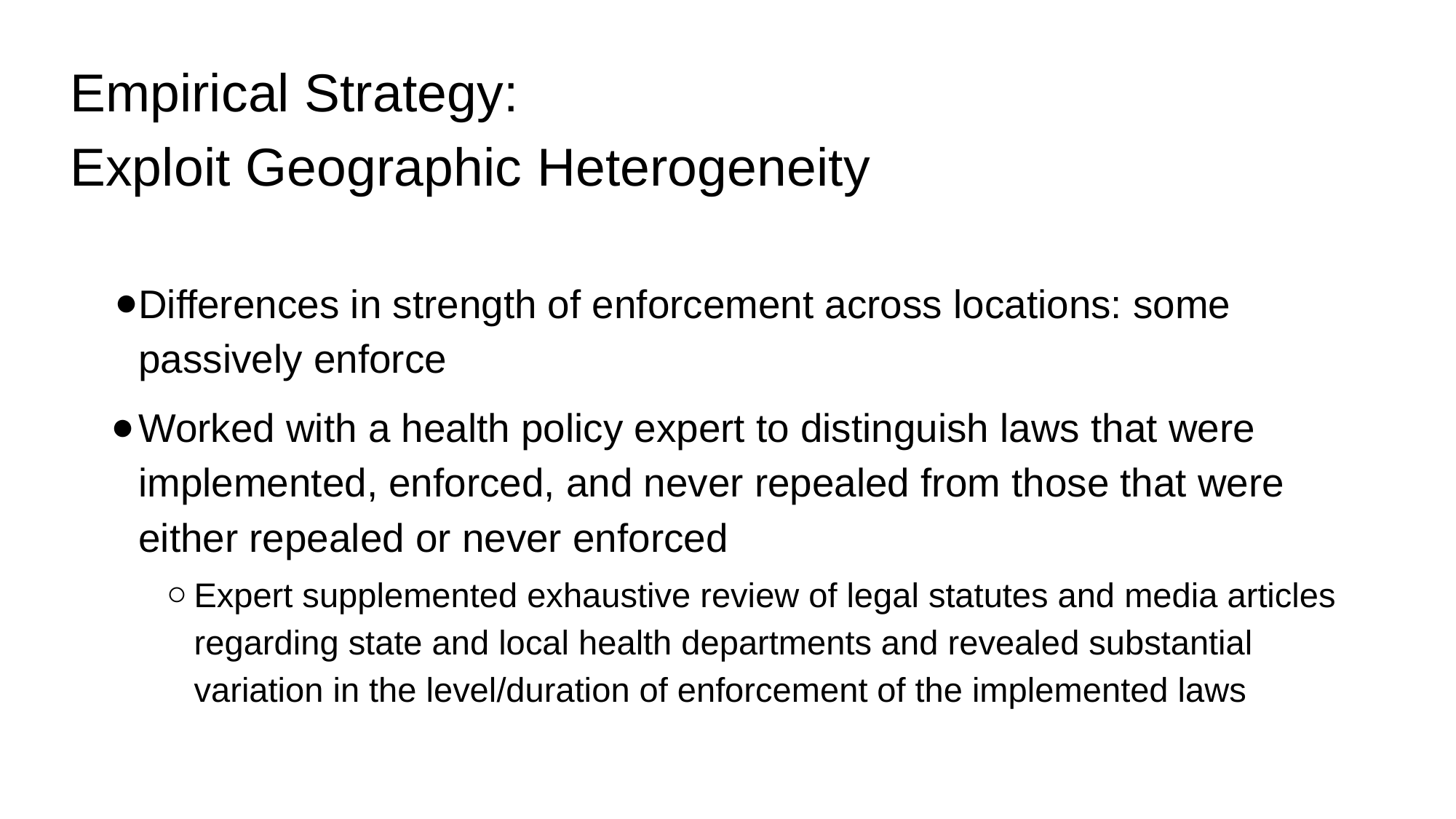

# Empirical Strategy:
Exploit Geographic Heterogeneity

Differences in strength of enforcement across locations: some passively enforce
Worked with a health policy expert to distinguish laws that were implemented, enforced, and never repealed from those that were either repealed or never enforced
Expert supplemented exhaustive review of legal statutes and media articles regarding state and local health departments and revealed substantial variation in the level/duration of enforcement of the implemented laws